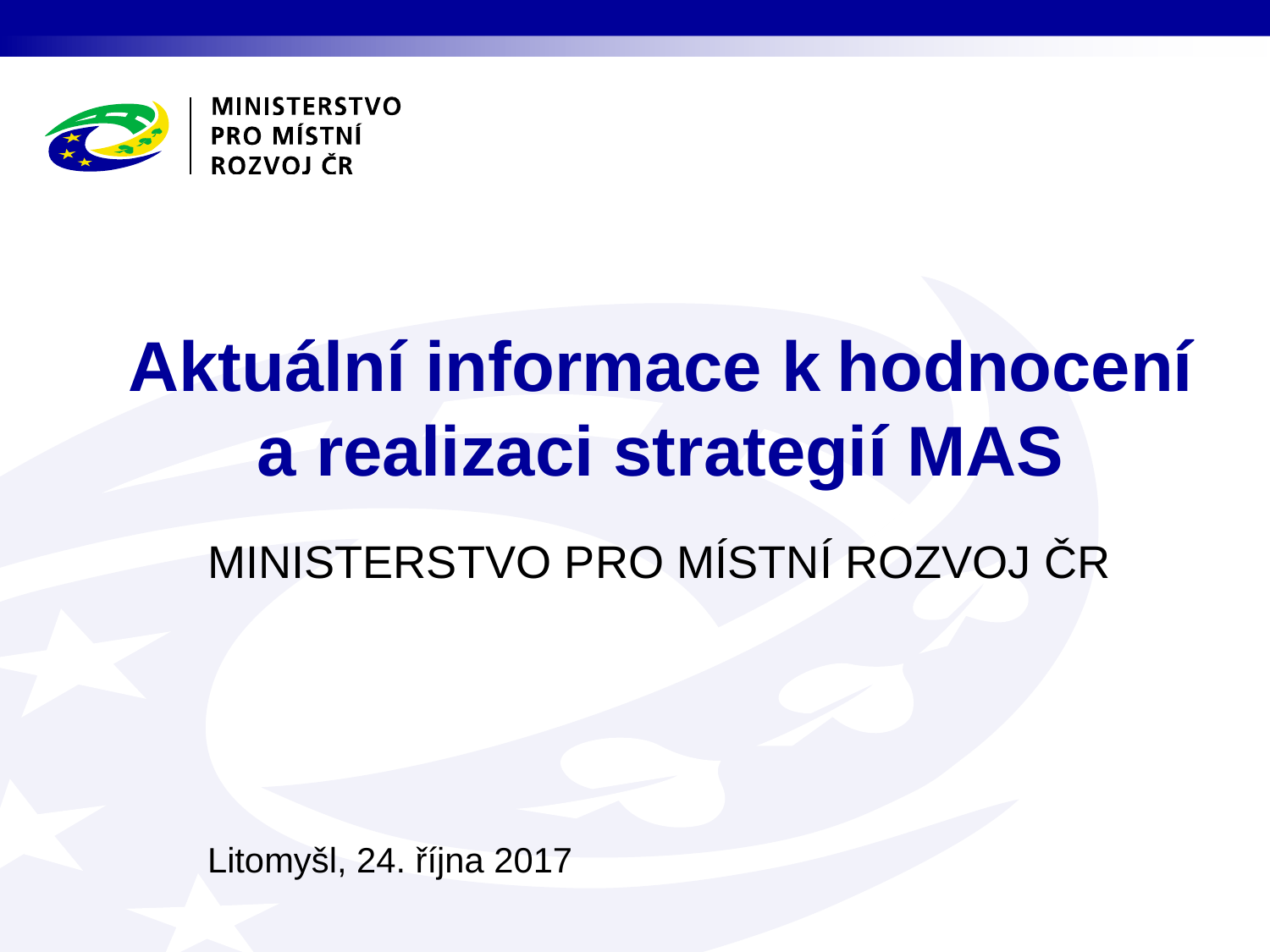

# Aktuální informace k hodnocení a realizaci strategií MAS
Litomyšl, 24. října 2017